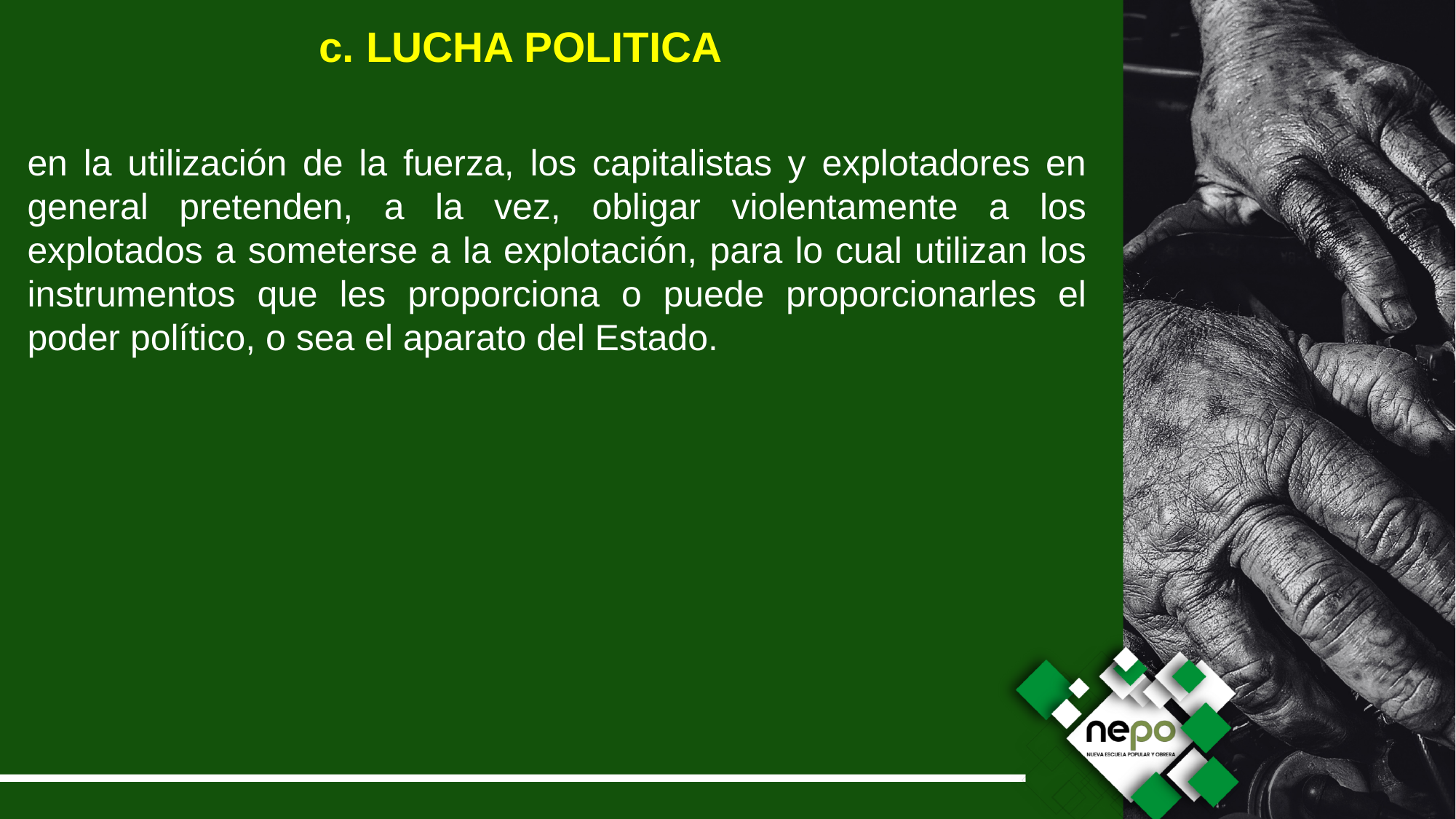

c. LUCHA POLITICA
en la utilización de la fuerza, los capitalistas y explotadores en general pretenden, a la vez, obligar violentamente a los explotados a someterse a la explotación, para lo cual utilizan los instrumentos que les proporciona o puede proporcionarles el poder político, o sea el aparato del Estado.